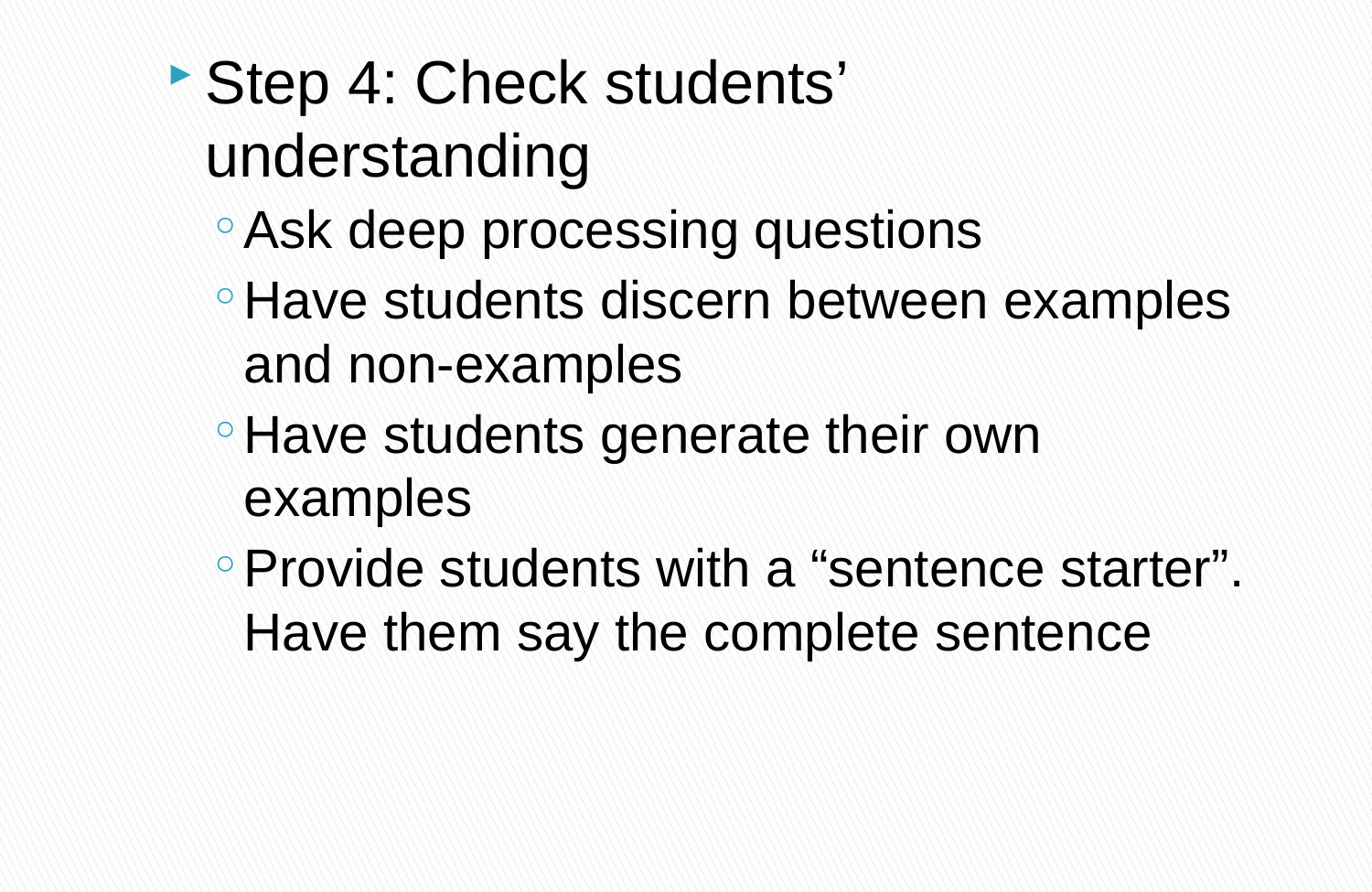

Step 4: Check students’ understanding
Ask deep processing questions
Have students discern between examples and non-examples
Have students generate their own examples
Provide students with a “sentence starter”. Have them say the complete sentence